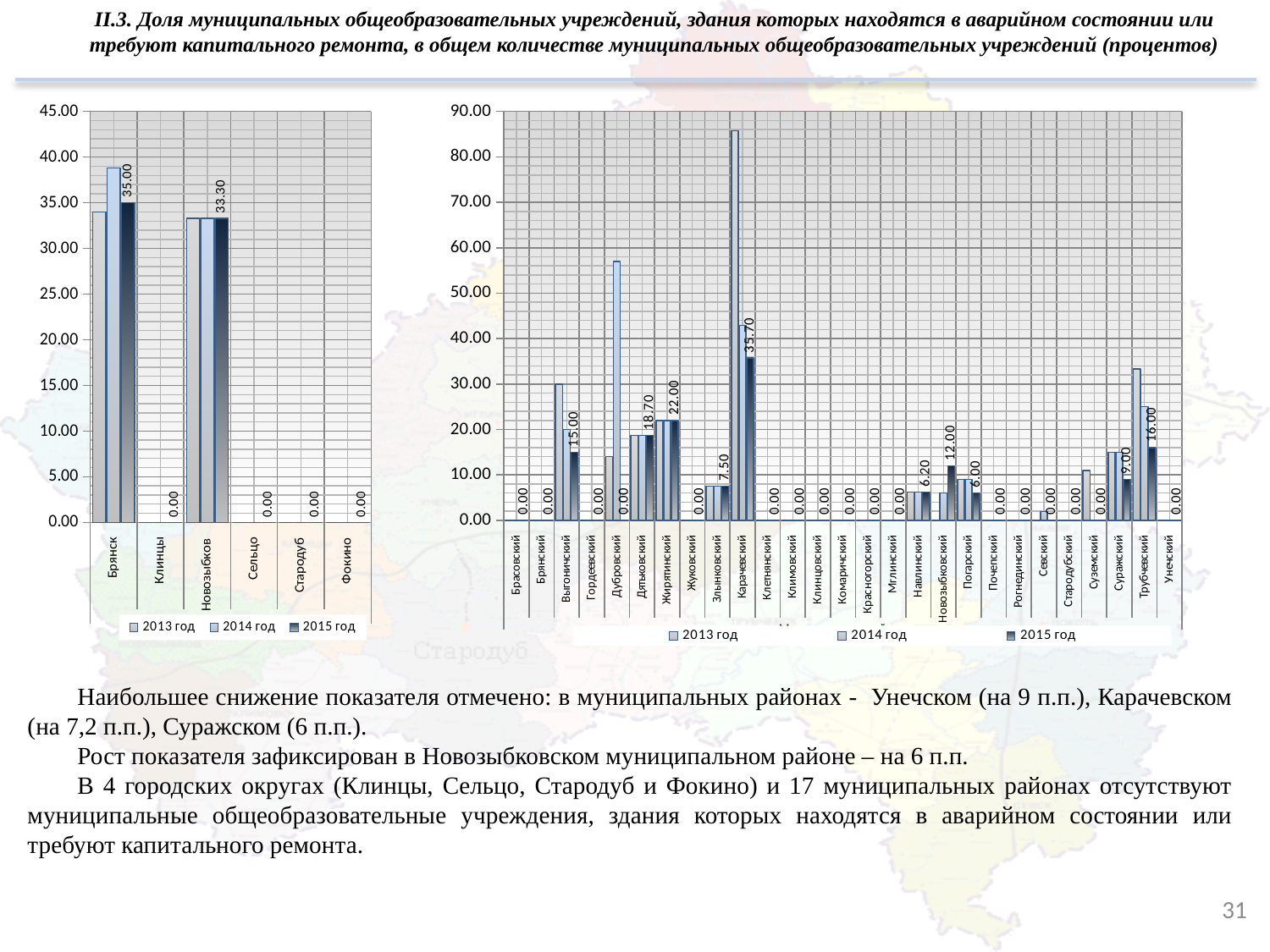

II.3. Доля муниципальных общеобразовательных учреждений, здания которых находятся в аварийном состоянии или требуют капитального ремонта, в общем количестве муниципальных общеобразовательных учреждений (процентов)

### Chart

| Category | 2013 год | 2014 год | 2015 год |
|---|---|---|---|
| Брасовский  | 0.0 | 0.0 | 0.0 |
| Брянский  | 0.0 | 0.0 | 0.0 |
| Выгоничский  | 30.0 | 20.0 | 15.0 |
| Гордеевский  | 0.0 | 0.0 | 0.0 |
| Дубровский  | 14.0 | 57.0 | 0.0 |
| Дятьковский  | 18.7 | 18.7 | 18.7 |
| Жирятинский  | 22.0 | 22.0 | 22.0 |
| Жуковский  | 0.0 | 0.0 | 0.0 |
| Злынковский  | 7.5 | 7.5 | 7.5 |
| Карачевский  | 85.7 | 42.9 | 35.7 |
| Клетнянский  | 0.0 | 0.0 | 0.0 |
| Климовский  | 0.0 | 0.0 | 0.0 |
| Клинцовский  | 0.0 | 0.0 | 0.0 |
| Комаричский  | 0.0 | 0.0 | 0.0 |
| Красногорский  | 0.0 | 0.0 | 0.0 |
| Мглинский  | 0.0 | 0.0 | 0.0 |
| Навлинский  | 6.2 | 6.2 | 6.2 |
| Новозыбковский  | 0.0 | 6.0 | 12.0 |
| Погарский  | 9.0 | 9.0 | 6.0 |
| Почепский  | 0.0 | 0.0 | 0.0 |
| Рогнединский  | 0.0 | 0.0 | 0.0 |
| Севский  | 0.0 | 1.9000000000000001 | 0.0 |
| Стародубский  | 0.0 | 0.0 | 0.0 |
| Суземский  | 11.0 | 0.0 | 0.0 |
| Суражский  | 15.0 | 15.0 | 9.0 |
| Трубчевский  | 33.300000000000004 | 25.0 | 16.0 |
| Унечский  | 0.0 | 0.0 | 0.0 |

### Chart

| Category | 2013 год | 2014 год | 2015 год |
|---|---|---|---|
|  Брянск | 34.0 | 38.800000000000004 | 35.0 |
|  Клинцы | 0.0 | 0.0 | 0.0 |
|  Новозыбков | 33.300000000000004 | 33.300000000000004 | 33.300000000000004 |
|  Сельцо | 0.0 | 0.0 | 0.0 |
|  Стародуб | 0.0 | 0.0 | 0.0 |
|  Фокино | 0.0 | 0.0 | 0.0 |
Наибольшее снижение показателя отмечено: в муниципальных районах -  Унечском (на 9 п.п.), Карачевском (на 7,2 п.п.), Суражском (6 п.п.).
Рост показателя зафиксирован в Новозыбковском муниципальном районе – на 6 п.п.
В 4 городских округах (Клинцы, Сельцо, Стародуб и Фокино) и 17 муниципальных районах отсутствуют муниципальные общеобразовательные учреждения, здания которых находятся в аварийном состоянии или требуют капитального ремонта.
31